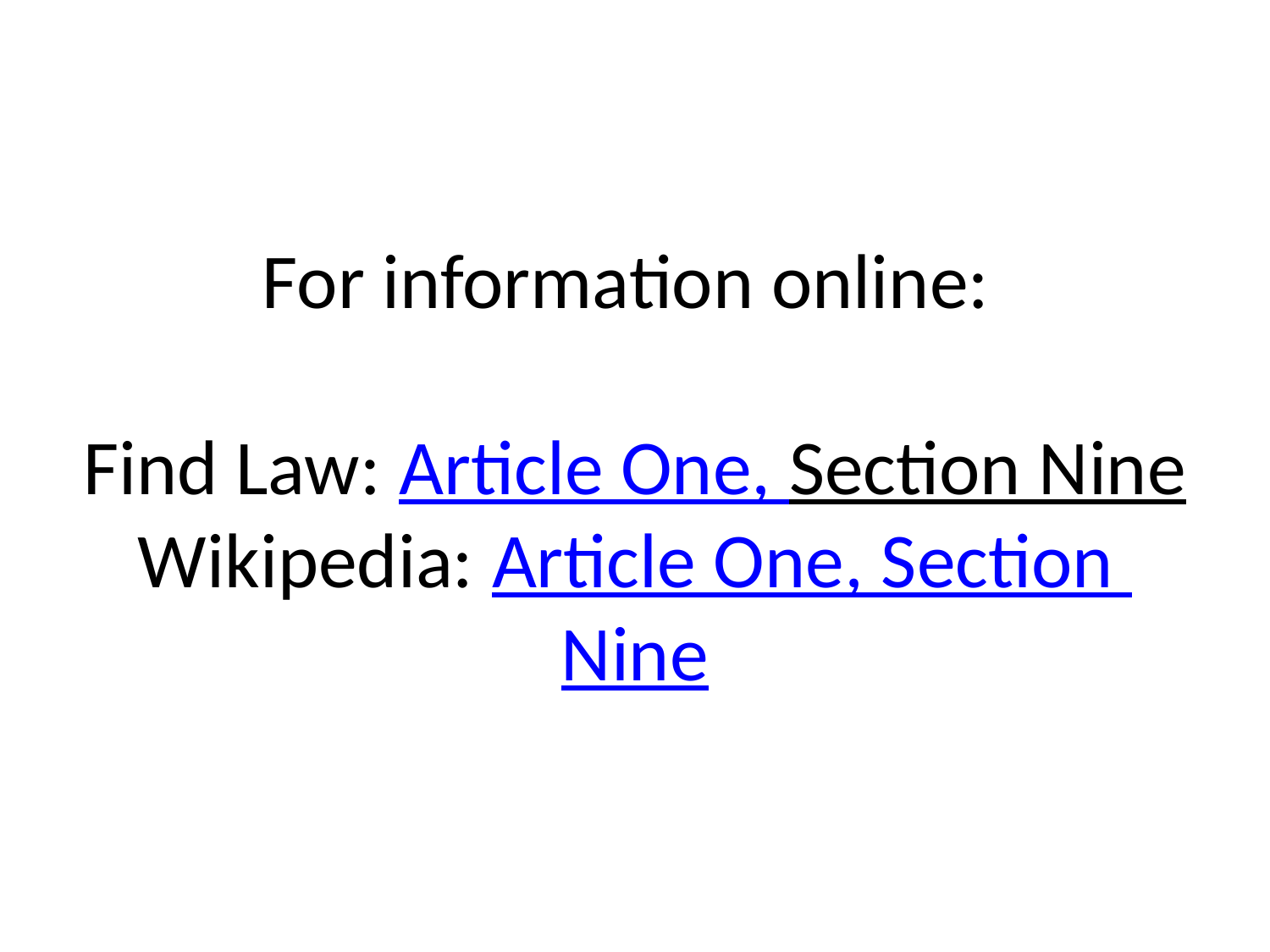

# For information online: Find Law: Article One, Section Nine Wikipedia: Article One, Section Nine